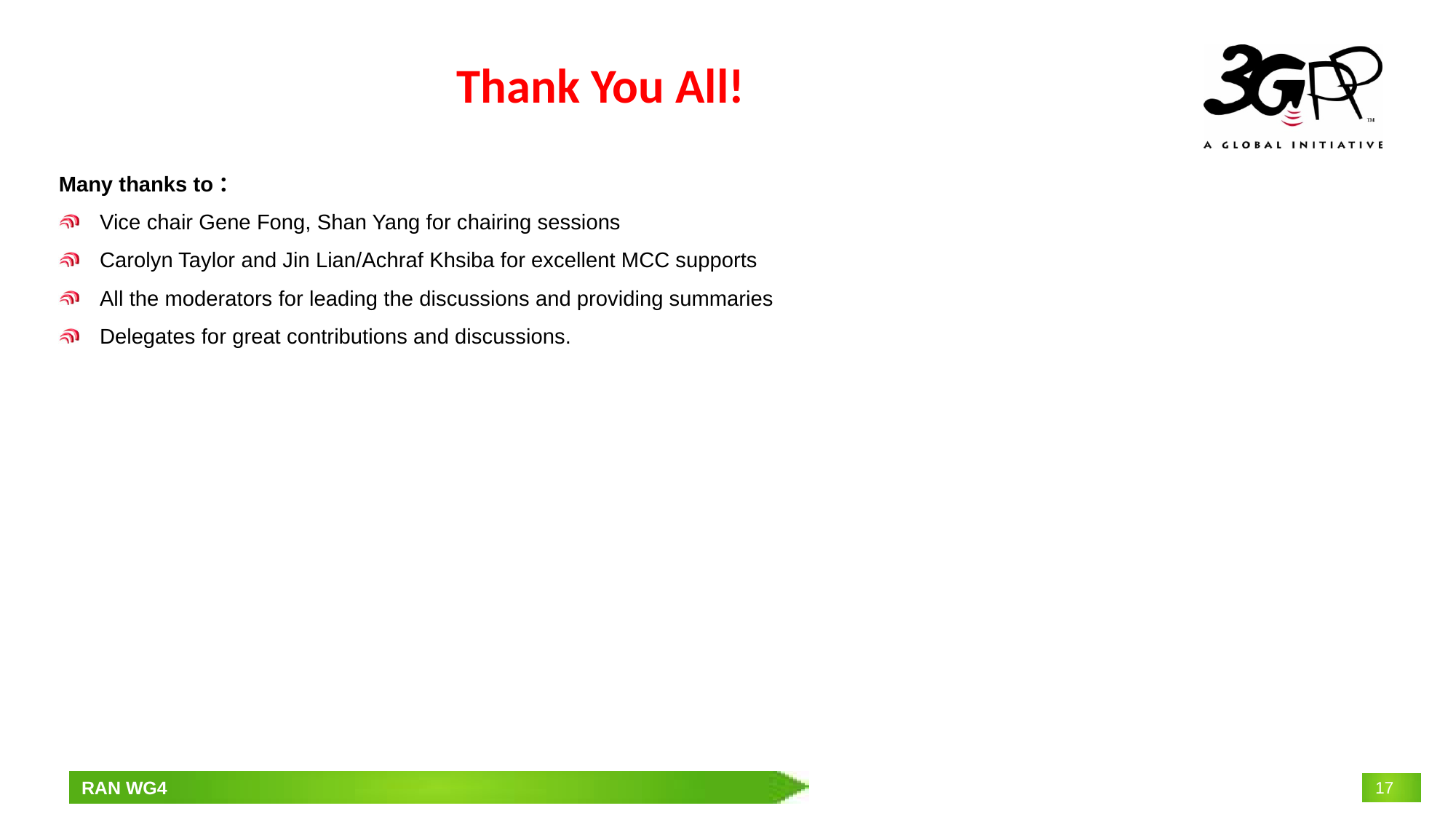

# Thank You All!
Many thanks to：
Vice chair Gene Fong, Shan Yang for chairing sessions
Carolyn Taylor and Jin Lian/Achraf Khsiba for excellent MCC supports
All the moderators for leading the discussions and providing summaries
Delegates for great contributions and discussions.